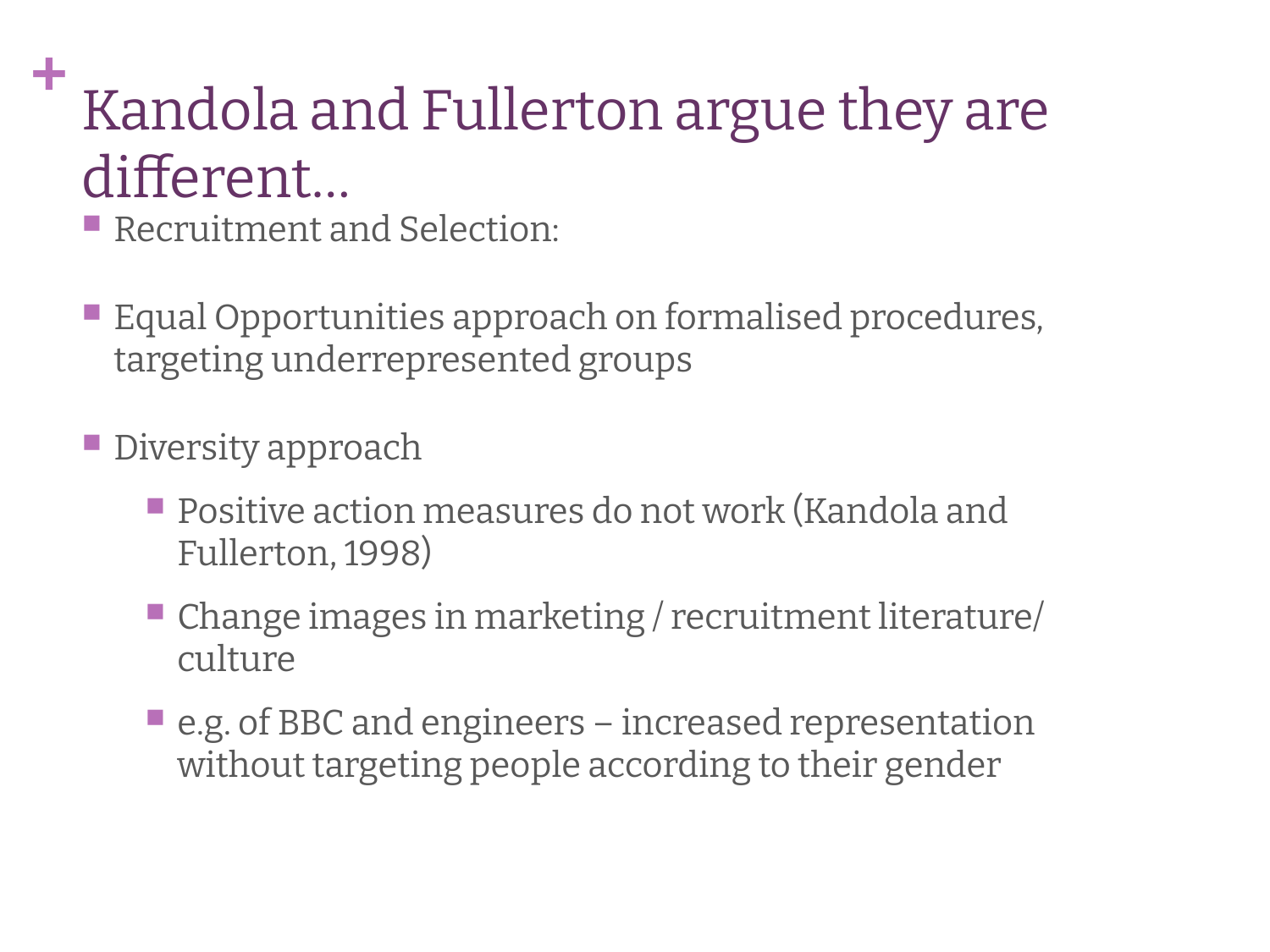

# Kandola and Fullerton argue they are different…
Recruitment and Selection:
Equal Opportunities approach on formalised procedures, targeting underrepresented groups
Diversity approach
Positive action measures do not work (Kandola and Fullerton, 1998)
Change images in marketing / recruitment literature/ culture
e.g. of BBC and engineers – increased representation without targeting people according to their gender